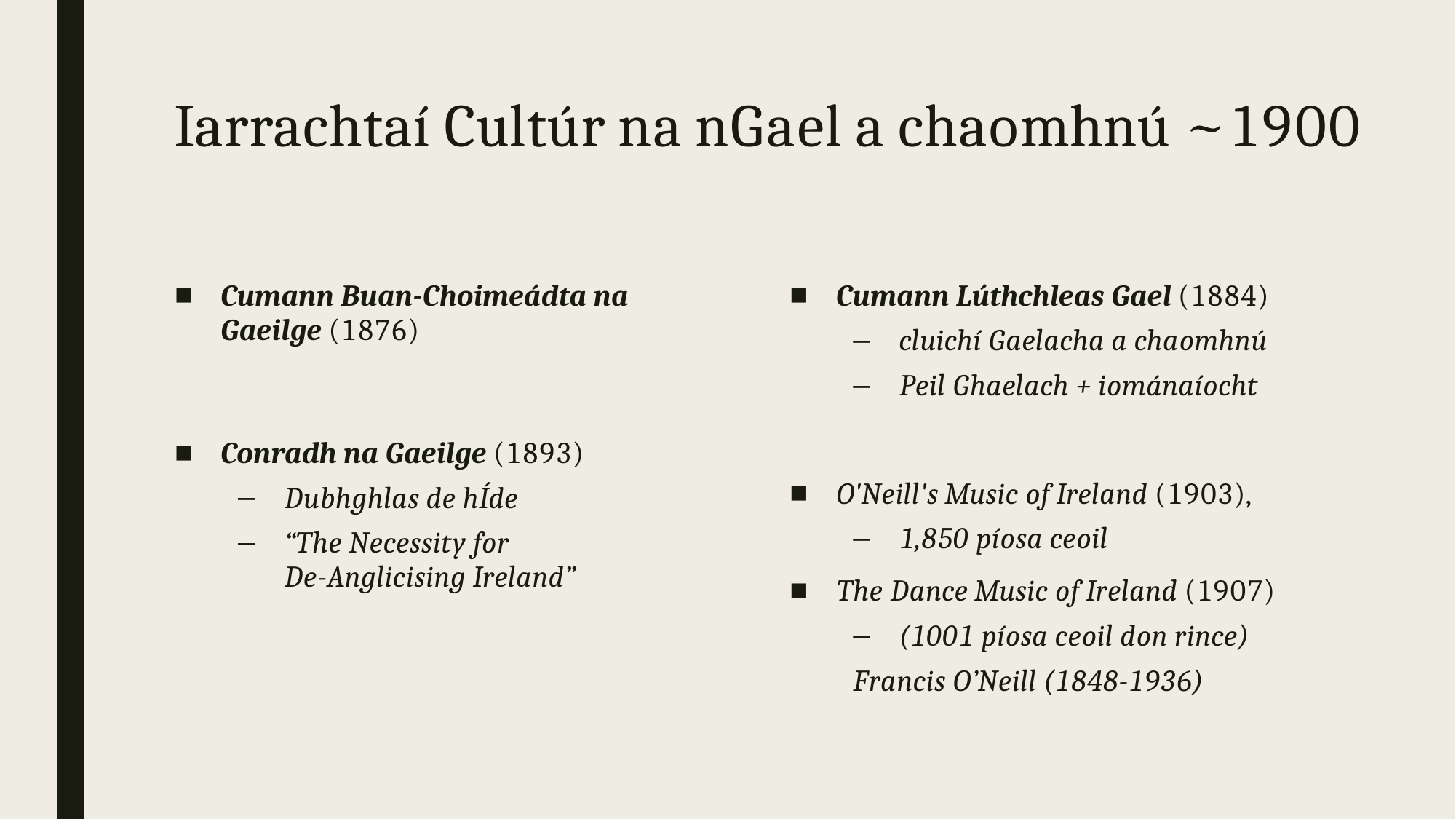

# Iarrachtaí Cultúr na nGael a chaomhnú ~1900
Cumann Buan-Choimeádta na Gaeilge (1876)
Conradh na Gaeilge (1893)
Dubhghlas de hÍde
“The Necessity for
De-Anglicising Ireland”

Cumann Lúthchleas Gael (1884)
cluichí Gaelacha a chaomhnú
Peil Ghaelach + iománaíocht

O'Neill's Music of Ireland (1903),
1,850 píosa ceoil
The Dance Music of Ireland (1907)
(1001 píosa ceoil don rince)
Francis O’Neill (1848-1936)